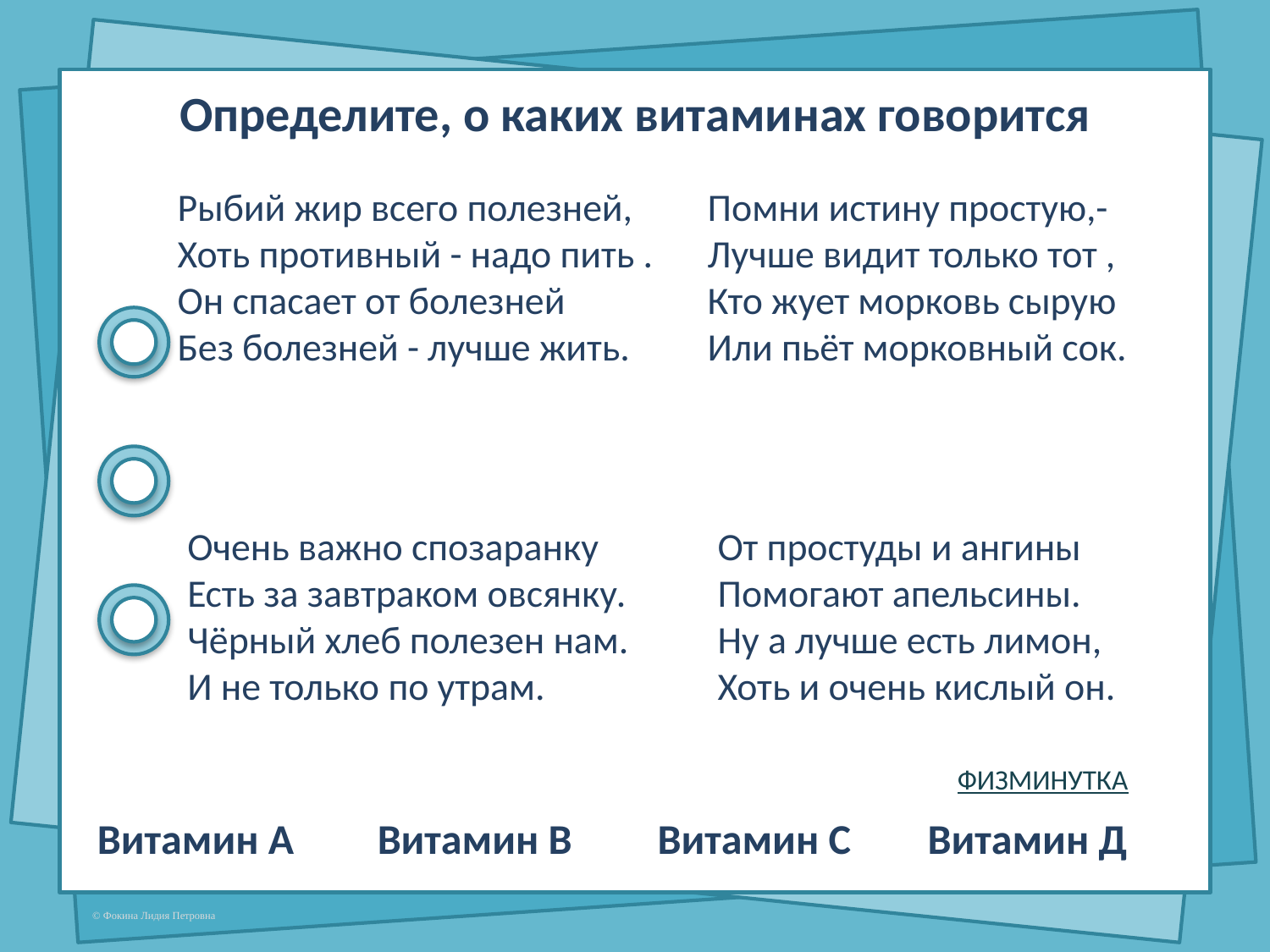

# Определите, о каких витаминах говорится
Рыбий жир всего полезней,
Хоть противный - надо пить .
Он спасает от болезней
Без болезней - лучше жить.
Помни истину простую,-
Лучше видит только тот ,
Кто жует морковь сырую
Или пьёт морковный сок.
Очень важно спозаранку
Есть за завтраком овсянку.
Чёрный хлеб полезен нам.
И не только по утрам.
От простуды и ангины
Помогают апельсины.
Ну а лучше есть лимон,
Хоть и очень кислый он.
ФИЗМИНУТКА
Витамин А
Витамин В
Витамин С
Витамин Д